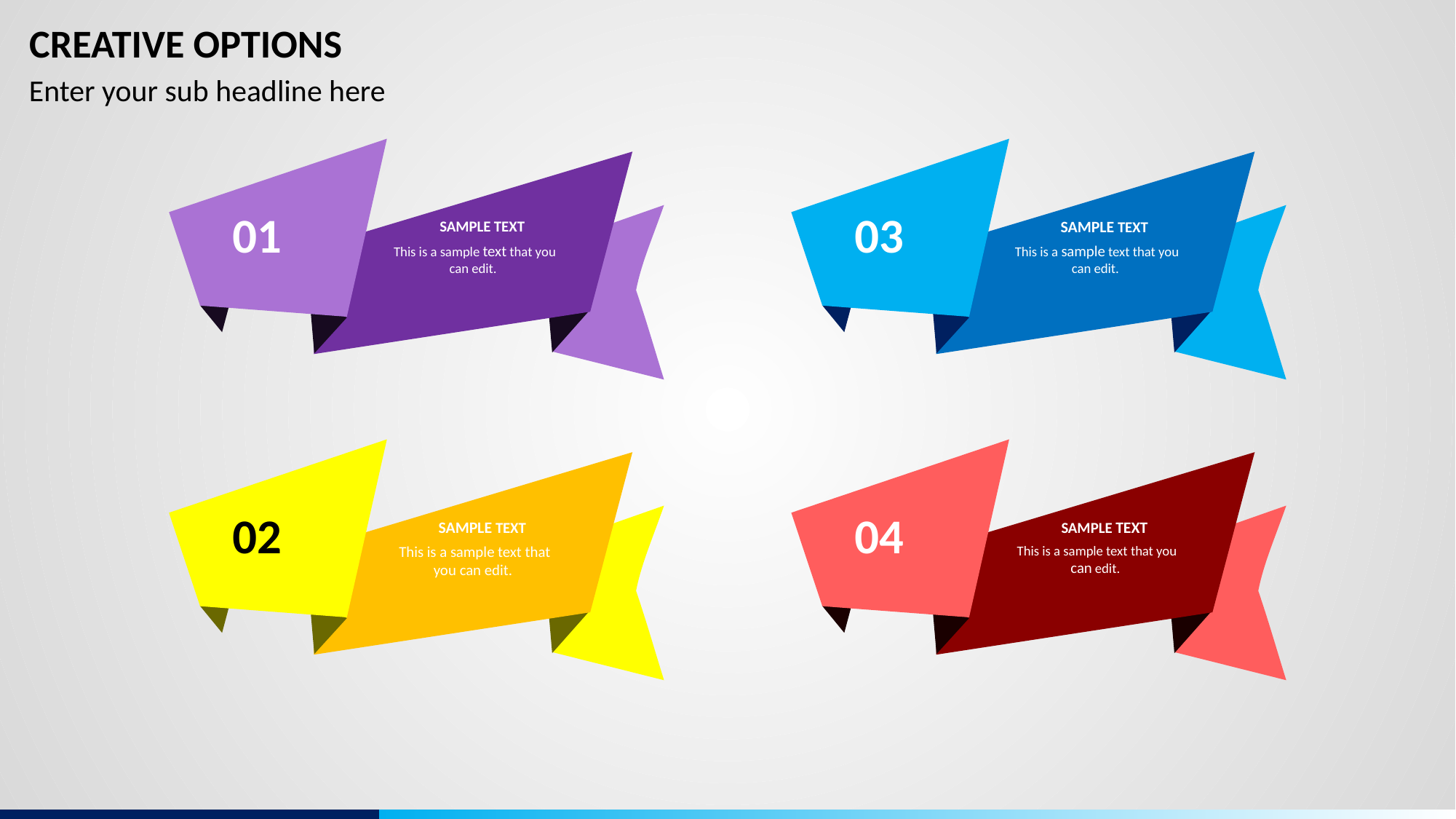

# CREATIVE OPTIONS
Enter your sub headline here

01
SAMPLE TEXT
This is a sample text that you can edit.

03
SAMPLE TEXT
This is a sample text that you can edit.

02
SAMPLE TEXT
This is a sample text that you can edit.

04
SAMPLE TEXT
This is a sample text that you can edit.